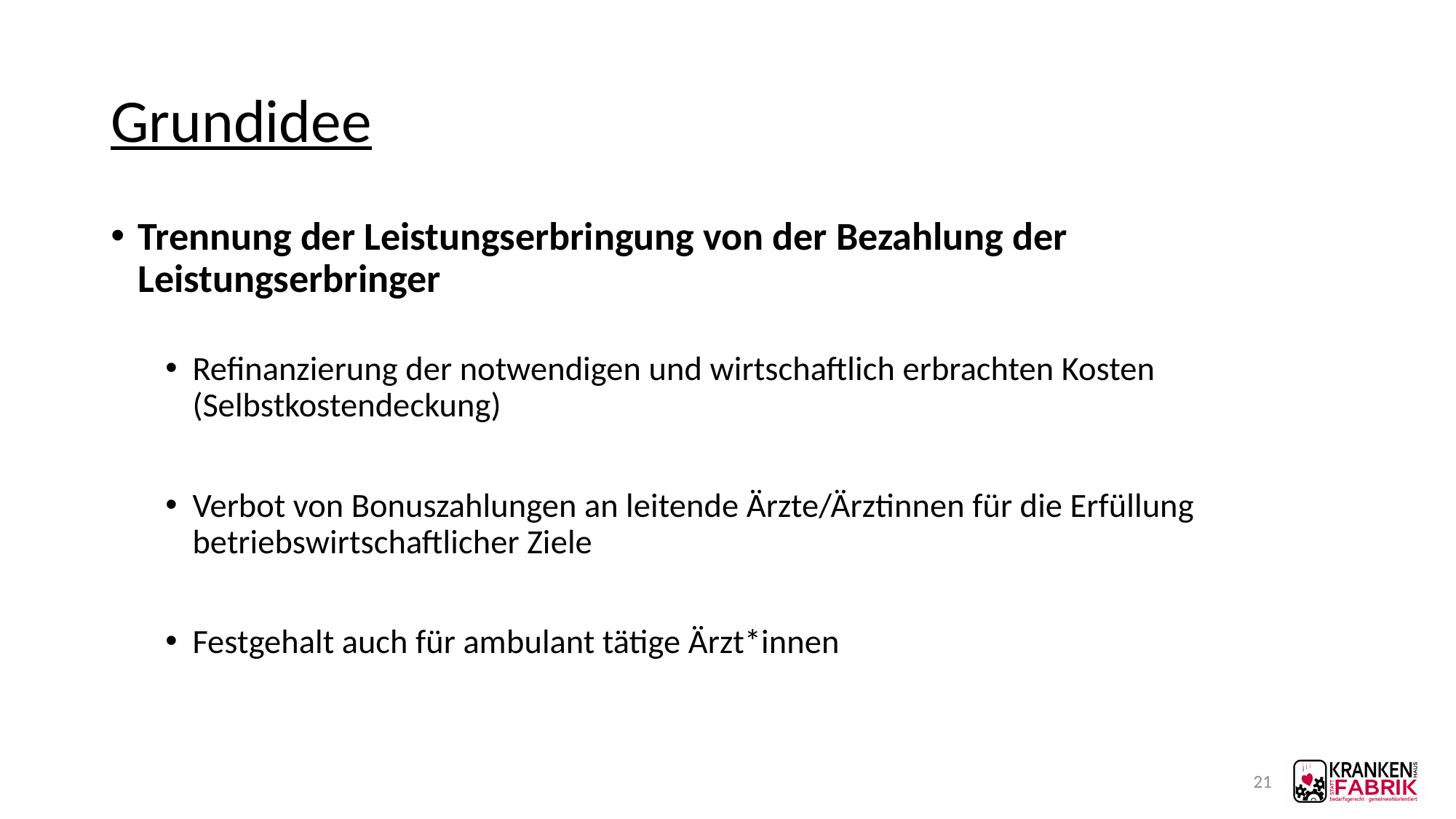

# Grundidee

Trennung der Leistungserbringung von der Bezahlung der Leistungserbringer

Refinanzierung der notwendigen und wirtschaftlich erbrachten Kosten (Selbstkostendeckung)

Verbot von Bonuszahlungen an leitende Ärzte/Ärztinnen für die Erfüllung betriebswirtschaftlicher Ziele

Festgehalt auch für ambulant tätige Ärzt*innen

21